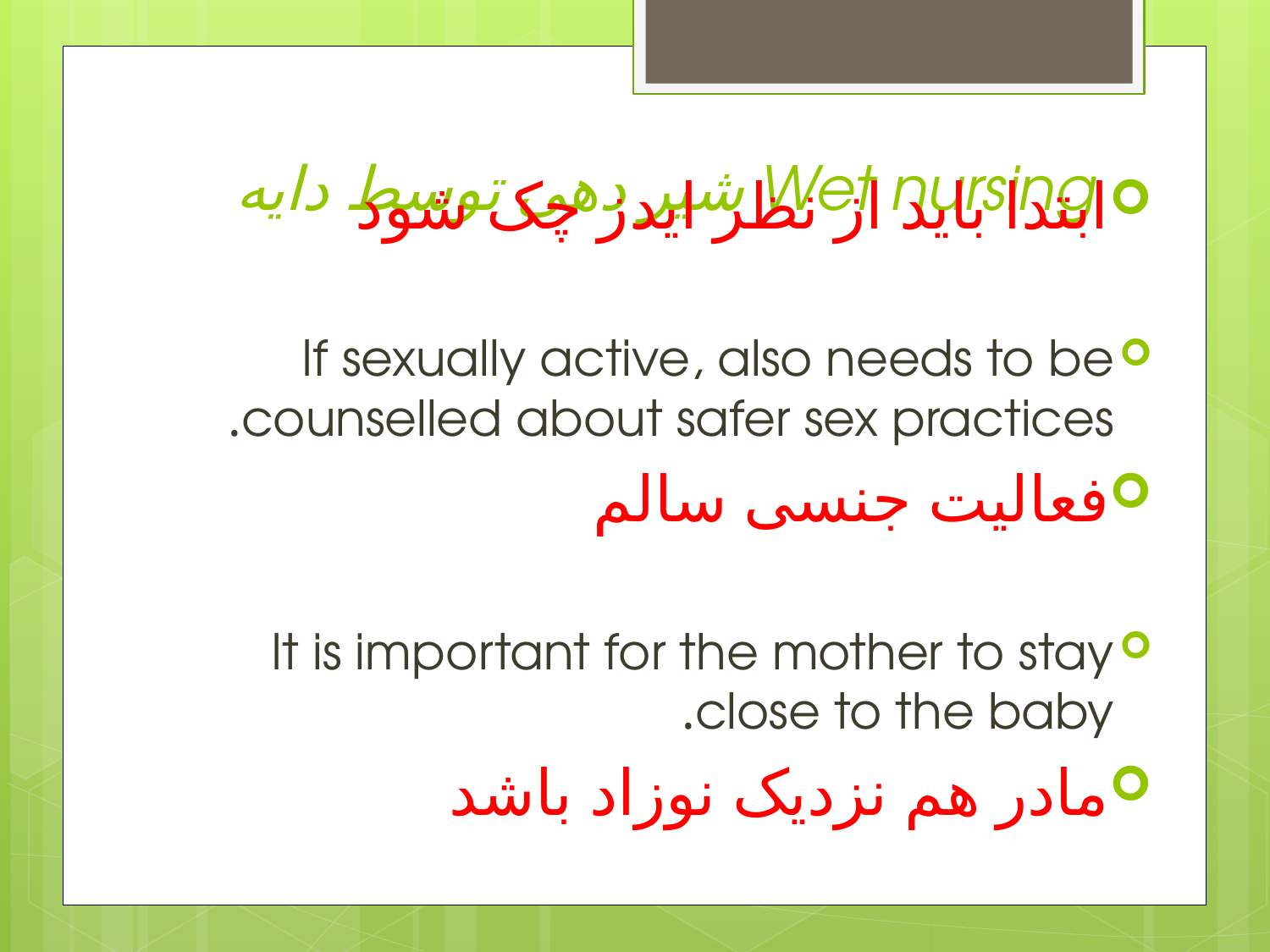

# Wet nursing شیر دهی توسط دایه
ابتدا باید از نظر ایدز چک شود
If sexually active, also needs to be counselled about safer sex practices.
فعالیت جنسی سالم
It is important for the mother to stay close to the baby.
مادر هم نزدیک نوزاد باشد